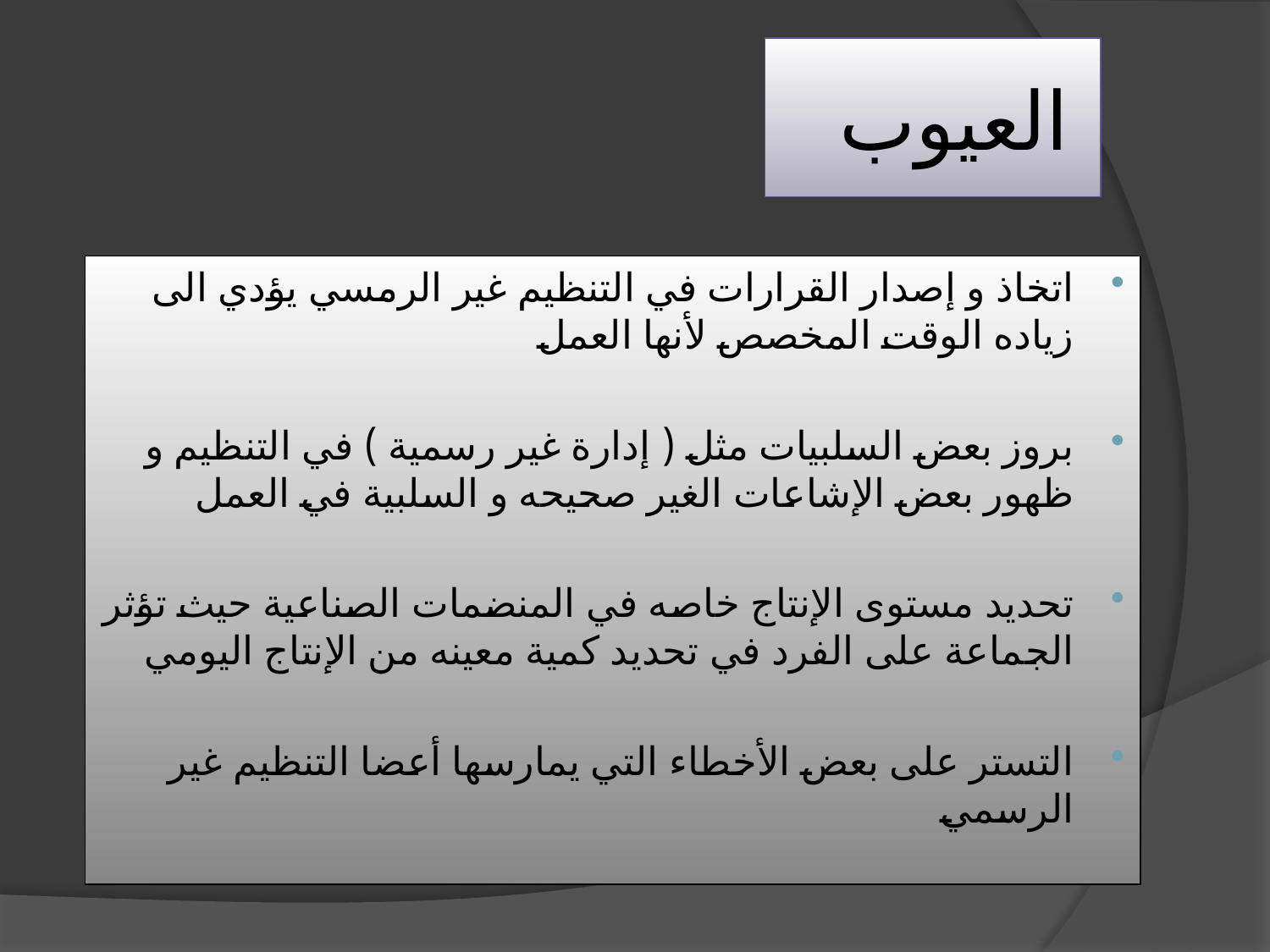

# العيوب
اتخاذ و إصدار القرارات في التنظيم غير الرمسي يؤدي الى زياده الوقت المخصص لأنها العمل

بروز بعض السلبيات مثل ( إدارة غير رسمية ) في التنظيم و ظهور بعض الإشاعات الغير صحيحه و السلبية في العمل

تحديد مستوى الإنتاج خاصه في المنضمات الصناعية حيث تؤثر الجماعة على الفرد في تحديد كمية معينه من الإنتاج اليومي

التستر على بعض الأخطاء التي يمارسها أعضا التنظيم غير الرسمي